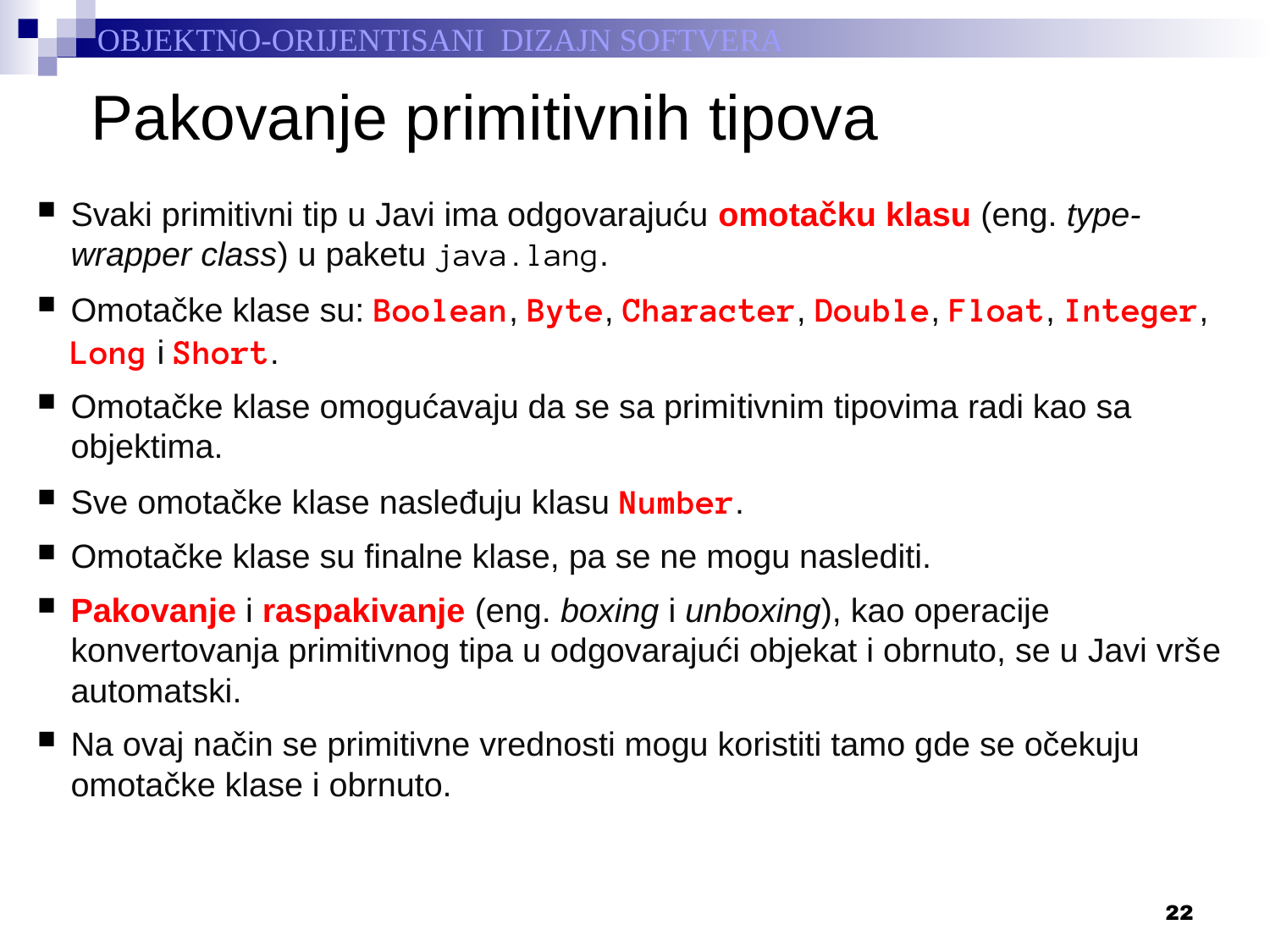

# Pakovanje primitivnih tipova
Svaki primitivni tip u Javi ima odgovarajuću omotačku klasu (eng. type-wrapper class) u paketu java.lang.
Omotačke klase su: Boolean, Byte, Character, Double, Float, Integer, Long i Short.
Omotačke klase omogućavaju da se sa primitivnim tipovima radi kao sa objektima.
Sve omotačke klase nasleđuju klasu Number.
Omotačke klase su finalne klase, pa se ne mogu naslediti.
Pakovanje i raspakivanje (eng. boxing i unboxing), kao operacije konvertovanja primitivnog tipa u odgovarajući objekat i obrnuto, se u Javi vrše automatski.
Na ovaj način se primitivne vrednosti mogu koristiti tamo gde se očekuju omotačke klase i obrnuto.
22